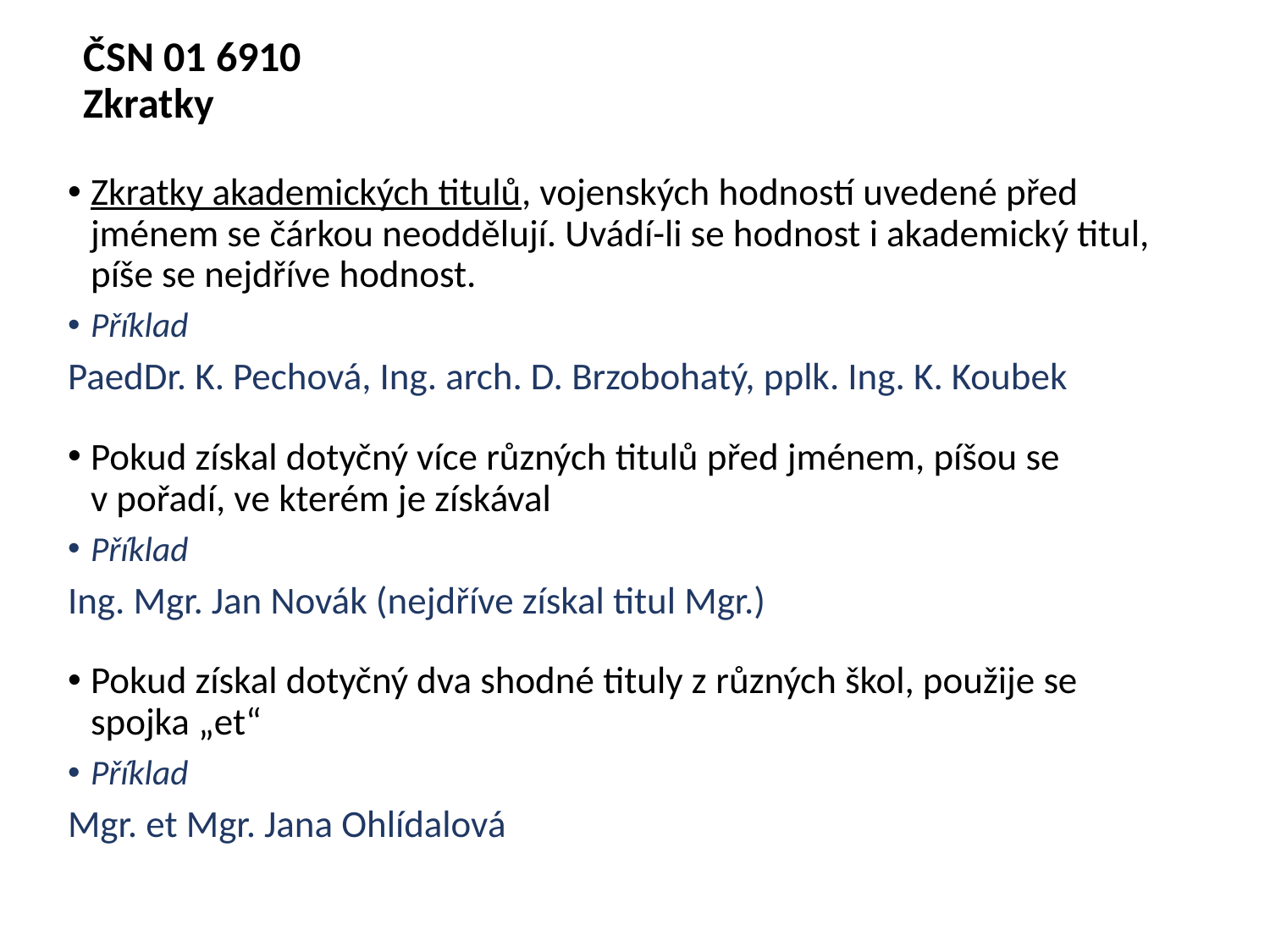

# ČSN 01 6910 Zkratky
Zkratky akademických titulů, vojenských hodností uvedené před jménem se čárkou neoddělují. Uvádí-li se hodnost i akademický titul, píše se nejdříve hodnost.
Příklad
PaedDr. K. Pechová, Ing. arch. D. Brzobohatý, pplk. Ing. K. Koubek

Pokud získal dotyčný více různých titulů před jménem, píšou se v pořadí, ve kterém je získával
Příklad
Ing. Mgr. Jan Novák (nejdříve získal titul Mgr.)

Pokud získal dotyčný dva shodné tituly z různých škol, použije se spojka „et“
Příklad
Mgr. et Mgr. Jana Ohlídalová